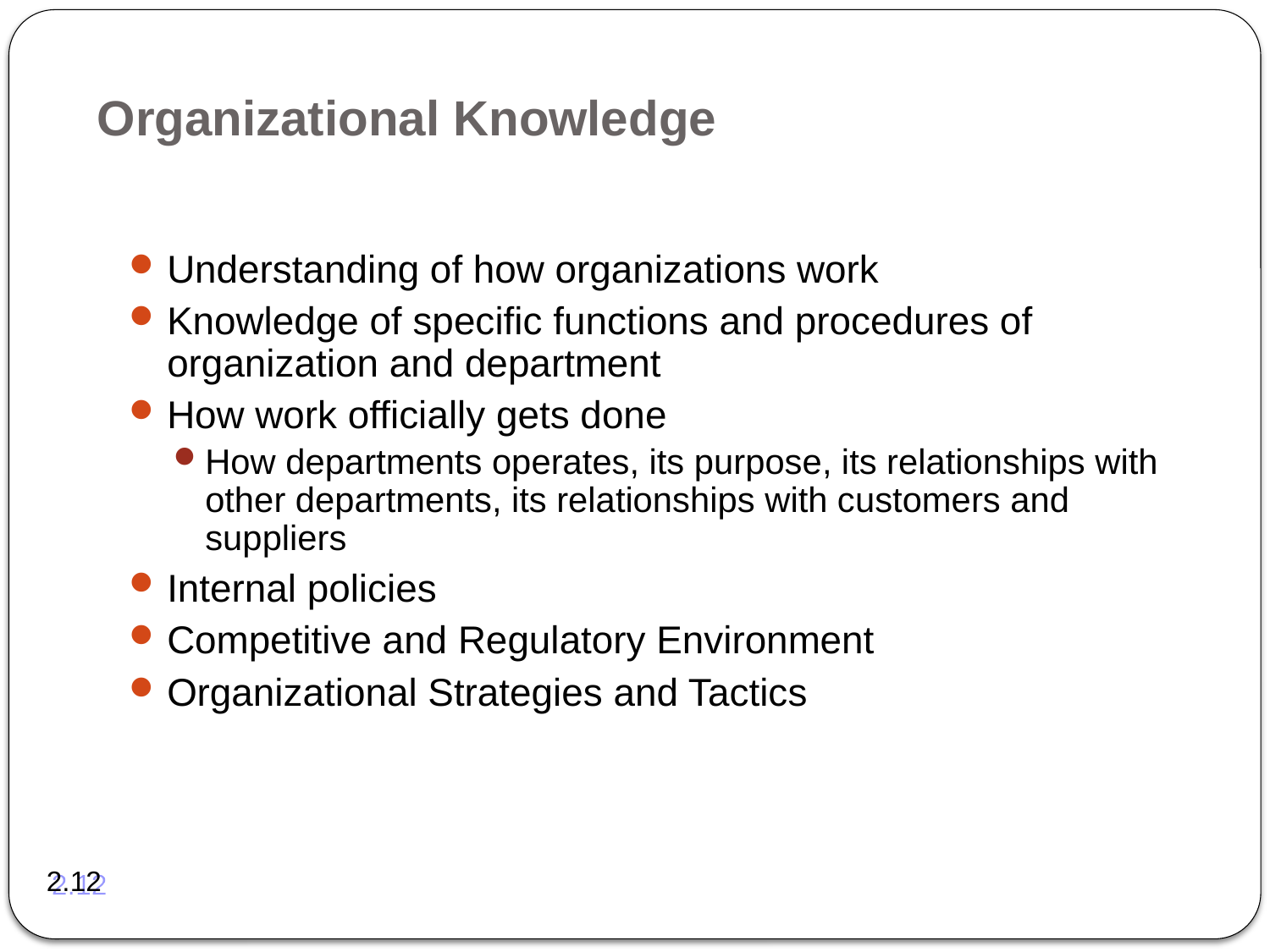

# Organizational Knowledge
Understanding of how organizations work
Knowledge of specific functions and procedures of organization and department
How work officially gets done
How departments operates, its purpose, its relationships with other departments, its relationships with customers and suppliers
Internal policies
Competitive and Regulatory Environment
Organizational Strategies and Tactics

2.12